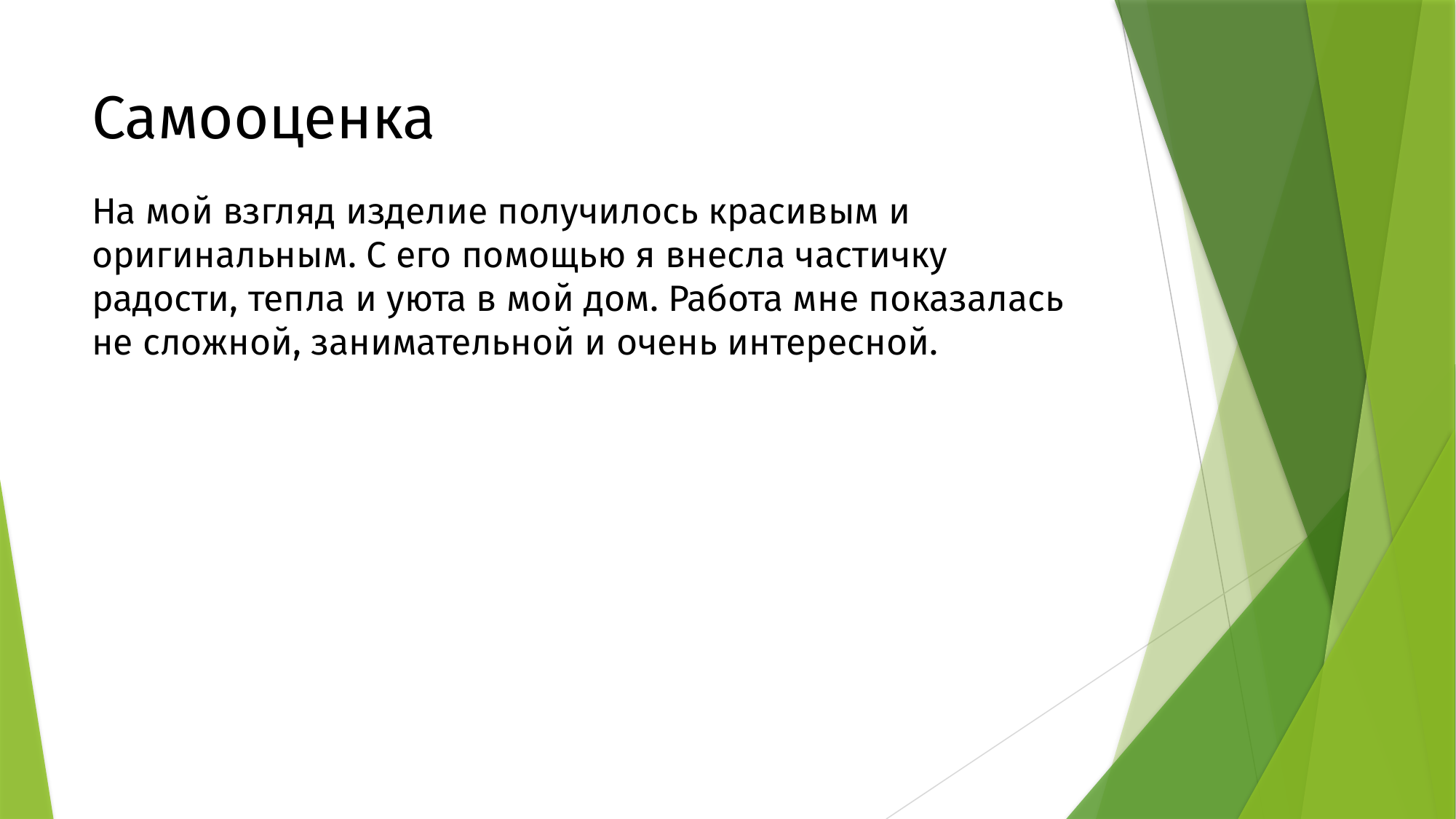

# Самооценка
На мой взгляд изделие получилось красивым и оригинальным. С его помощью я внесла частичку радости, тепла и уюта в мой дом. Работа мне показалась не сложной, занимательной и очень интересной.